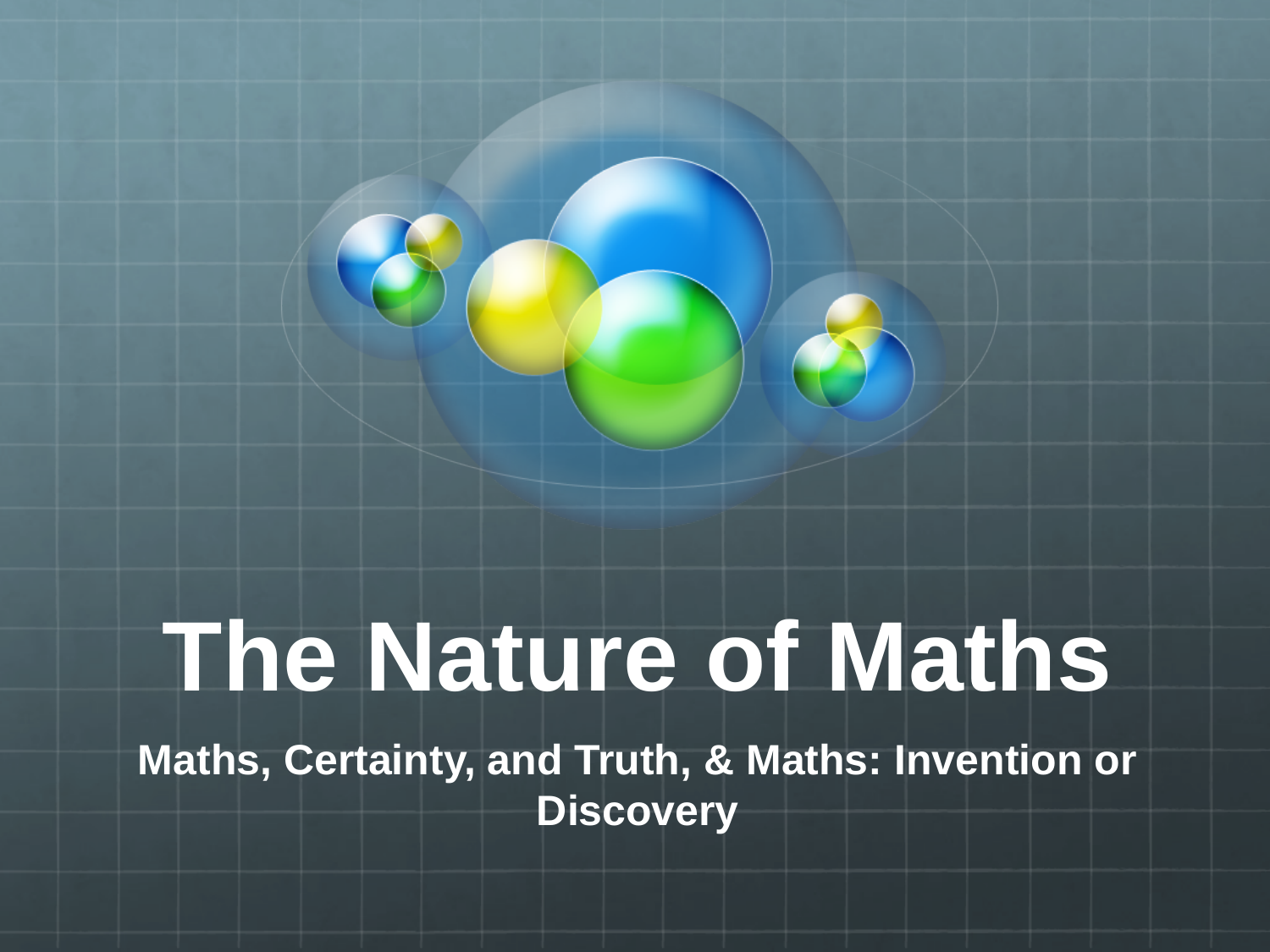

# The Nature of Maths
Maths, Certainty, and Truth, & Maths: Invention or Discovery